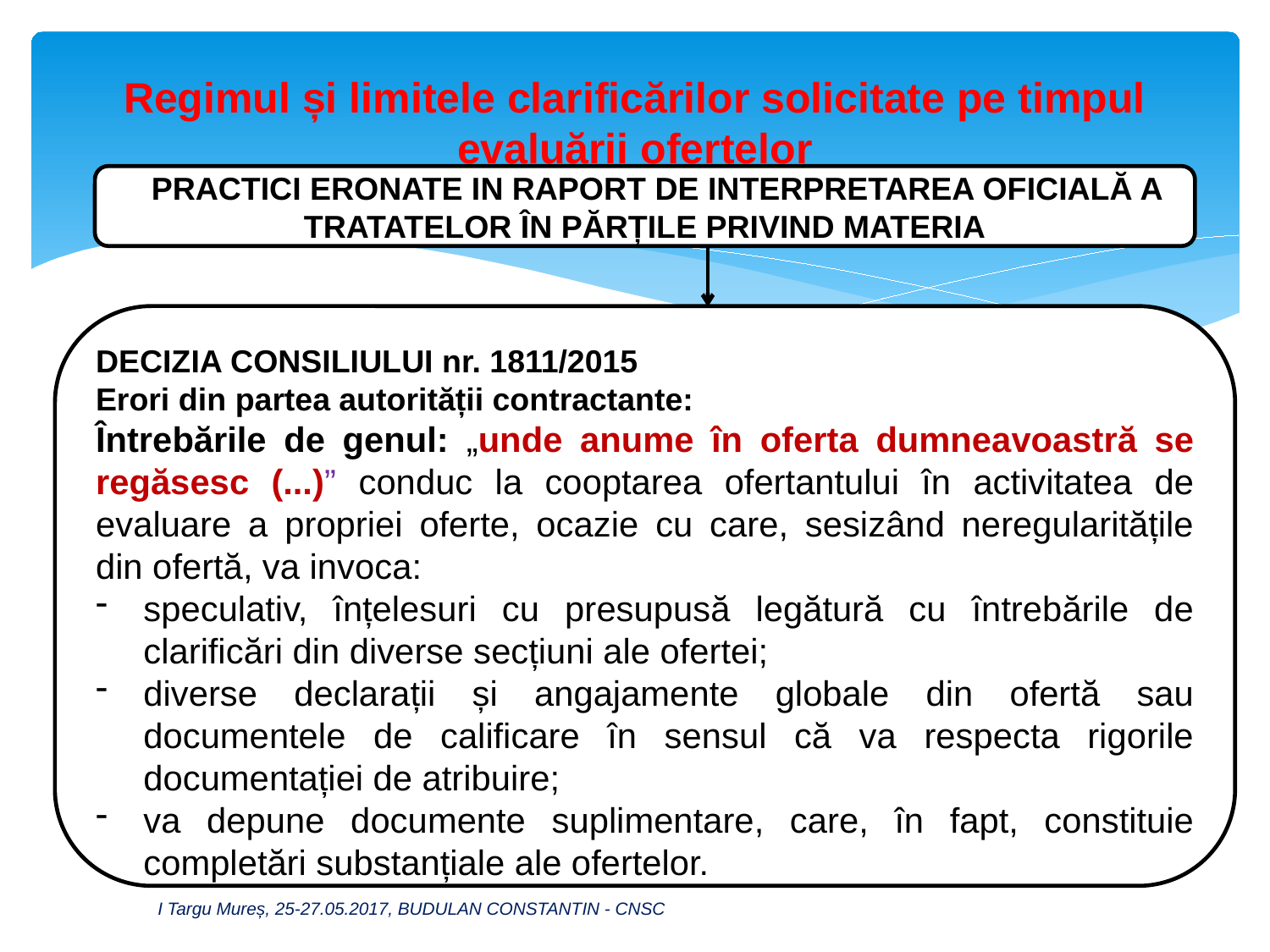

# Regimul și limitele clarificărilor solicitate pe timpul evaluării ofertelor
PRACTICI ERONATE IN RAPORT DE INTERPRETAREA OFICIALĂ A TRATATELOR ÎN PĂRȚILE PRIVIND MATERIA
DECIZIA CONSILIULUI nr. 1811/2015
Erori din partea autorității contractante:
Întrebările de genul: „unde anume în oferta dumneavoastră se regăsesc (...)” conduc la cooptarea ofertantului în activitatea de evaluare a propriei oferte, ocazie cu care, sesizând neregularitățile din ofertă, va invoca:
speculativ, înțelesuri cu presupusă legătură cu întrebările de clarificări din diverse secțiuni ale ofertei;
diverse declarații și angajamente globale din ofertă sau documentele de calificare în sensul că va respecta rigorile documentației de atribuire;
va depune documente suplimentare, care, în fapt, constituie completări substanțiale ale ofertelor.

I Targu Mureș, 25-27.05.2017, BUDULAN CONSTANTIN - CNSC